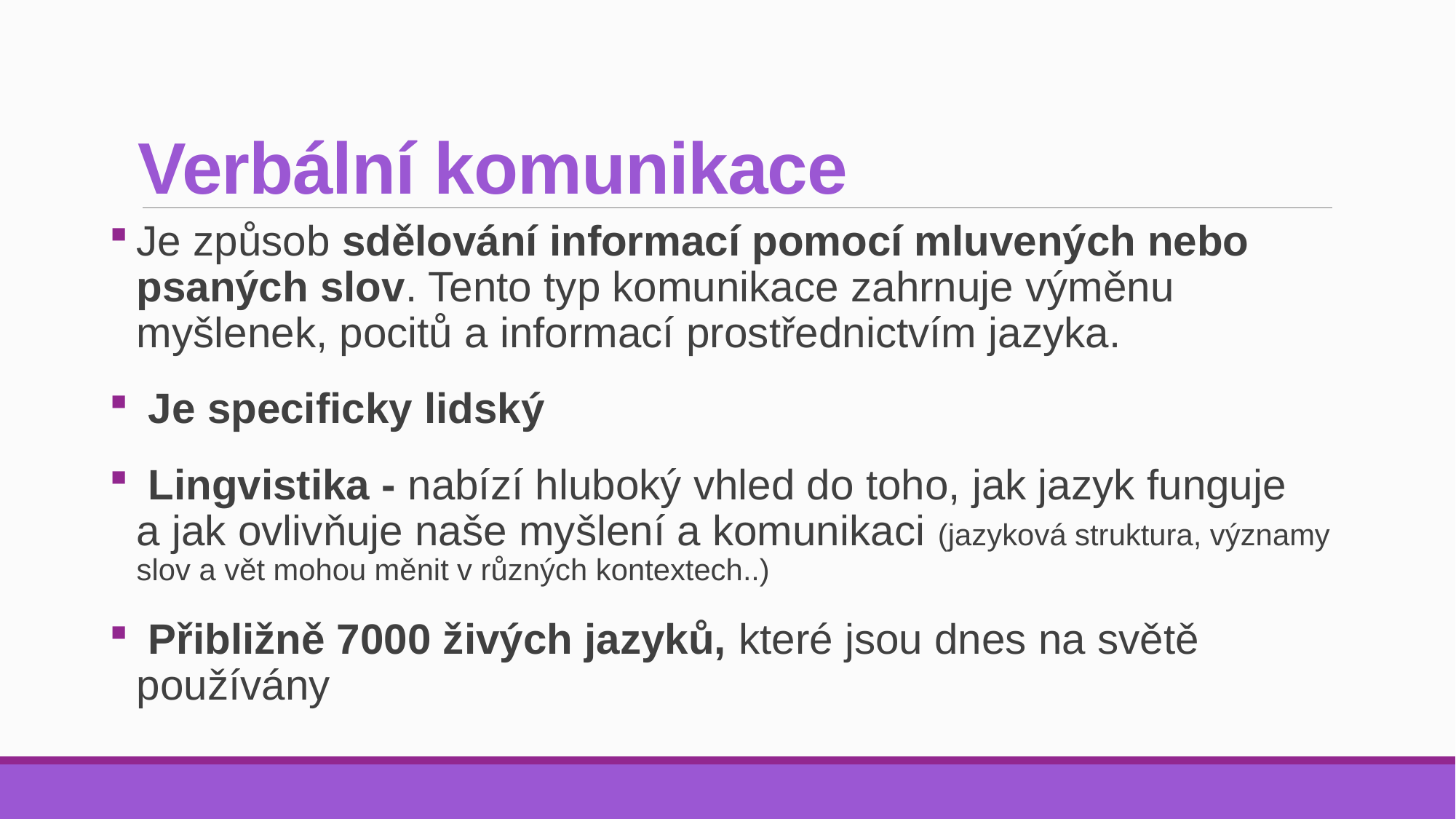

# Verbální komunikace
Je způsob sdělování informací pomocí mluvených nebo psaných slov. Tento typ komunikace zahrnuje výměnu myšlenek, pocitů a informací prostřednictvím jazyka.
 Je specificky lidský
 Lingvistika - nabízí hluboký vhled do toho, jak jazyk funguje
a jak ovlivňuje naše myšlení a komunikaci (jazyková struktura, významy slov a vět mohou měnit v různých kontextech..)
 Přibližně 7000 živých jazyků, které jsou dnes na světě používány